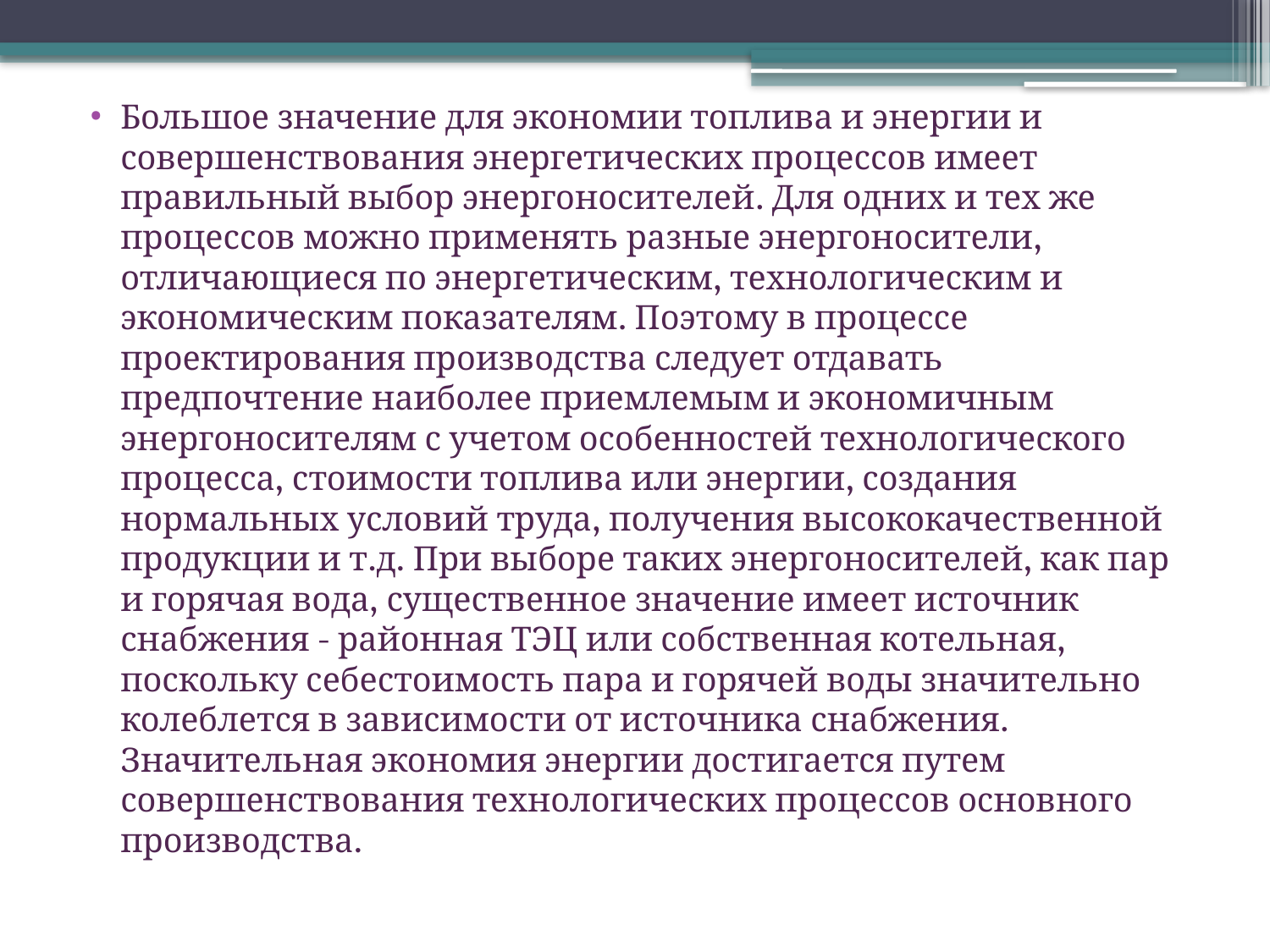

Большое значение для экономии топлива и энергии и совершенствования энергетических процессов имеет правильный выбор энергоносителей. Для одних и тех же процессов можно применять разные энергоносители, отличающиеся по энергетическим, технологическим и экономическим показателям. Поэтому в процессе проектирования производства следует отдавать предпочтение наиболее приемлемым и экономичным энергоносителям с учетом особенностей технологического процесса, стоимости топлива или энергии, создания нормальных условий труда, получения высококачественной продукции и т.д. При выборе таких энергоносителей, как пар и горячая вода, существенное значение имеет источник снабжения - районная ТЭЦ или собственная котельная, поскольку себестоимость пара и горячей воды значительно колеблется в зависимости от источника снабжения. Значительная экономия энергии достигается путем совершенствования технологических процессов основного производства.